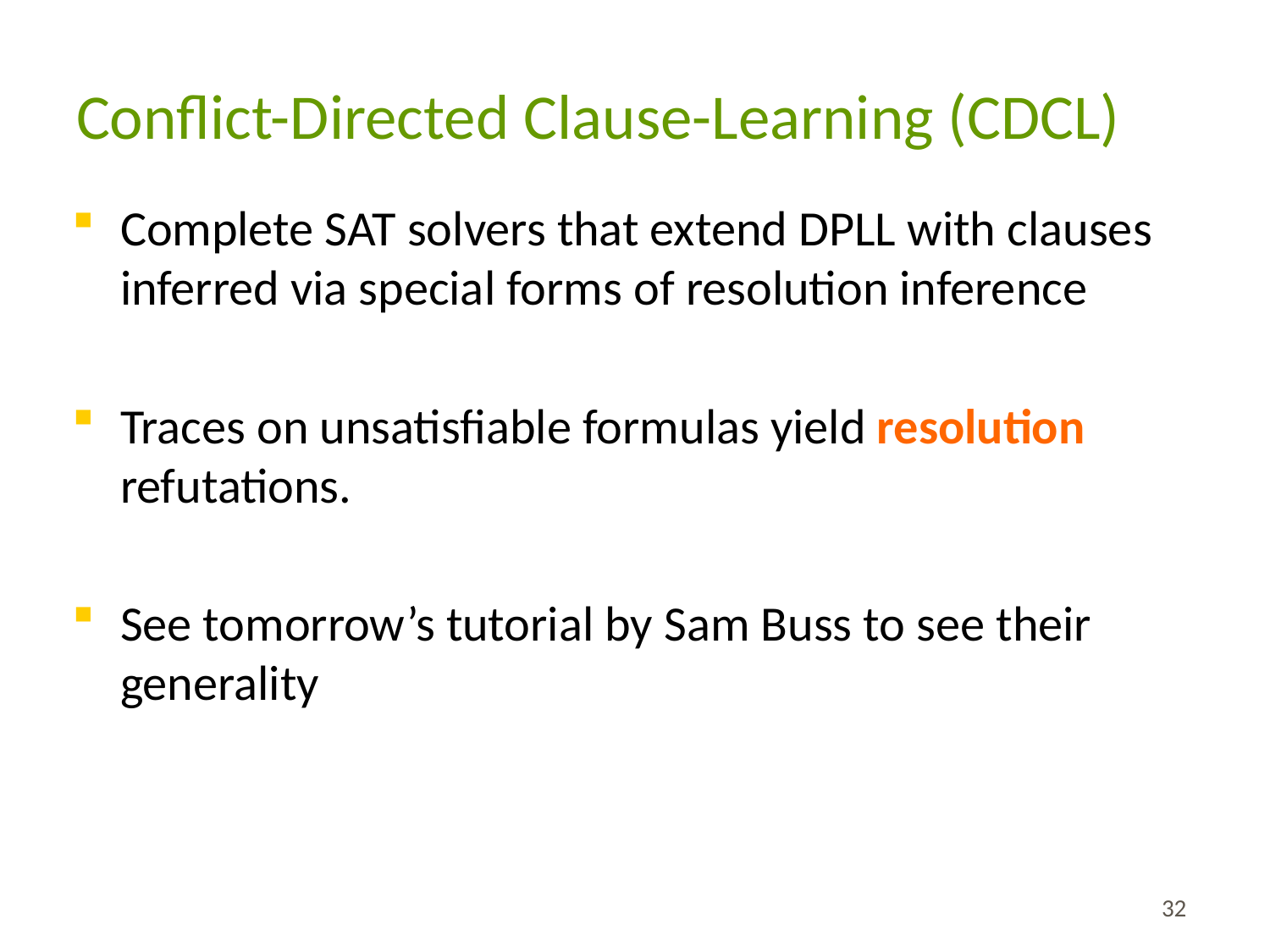

# Conflict-Directed Clause-Learning (CDCL)
Complete SAT solvers that extend DPLL with clauses inferred via special forms of resolution inference

Traces on unsatisfiable formulas yield resolution refutations.

See tomorrow’s tutorial by Sam Buss to see their generality
32